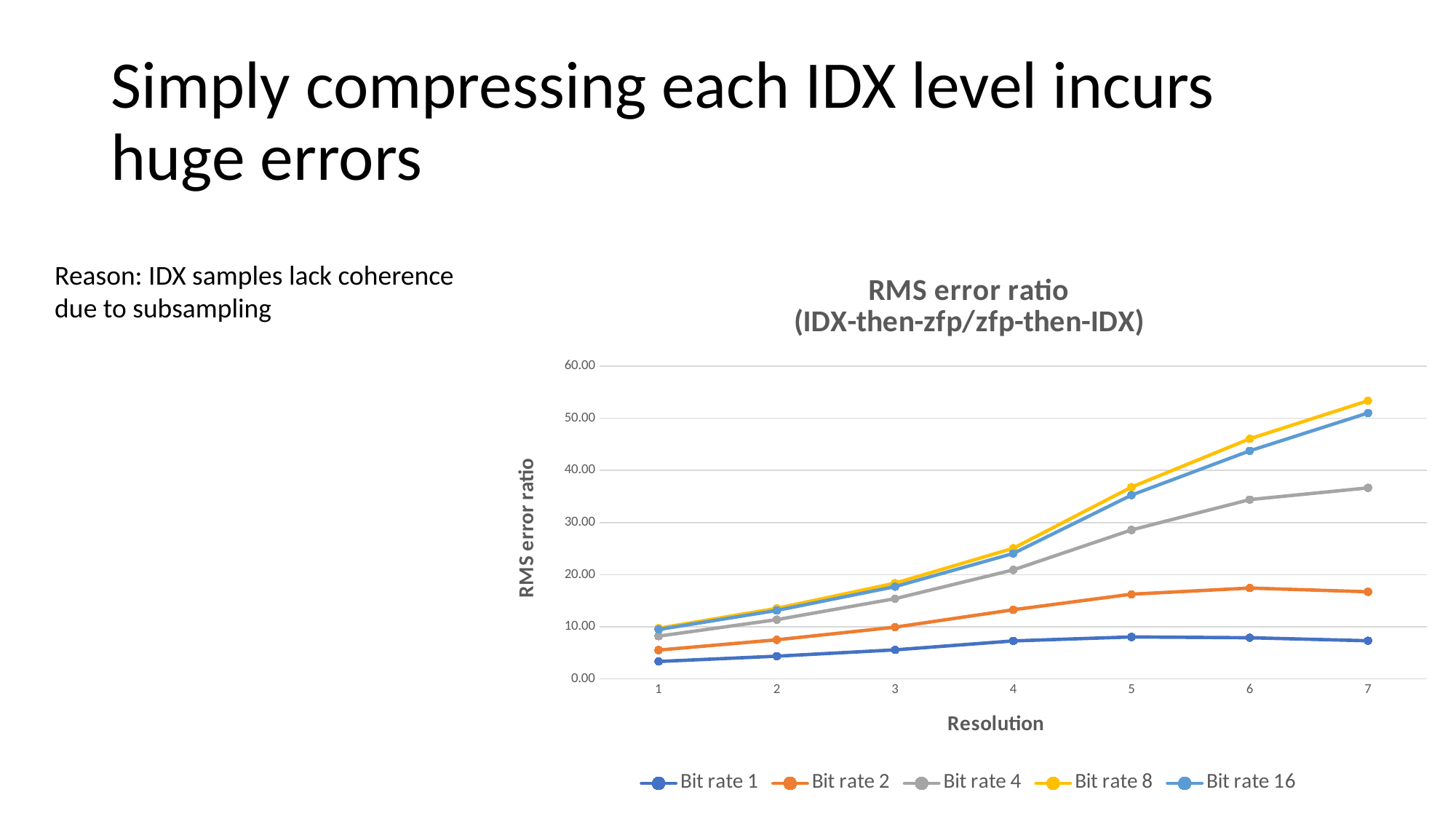

# Simply compressing each IDX level incurs huge errors
Reason: IDX samples lack coherence due to subsampling

### Chart: RMS error ratio
(IDX-then-zfp/zfp-then-IDX)

| Category |  |  |  |  |  |
|---|---|---|---|---|---|